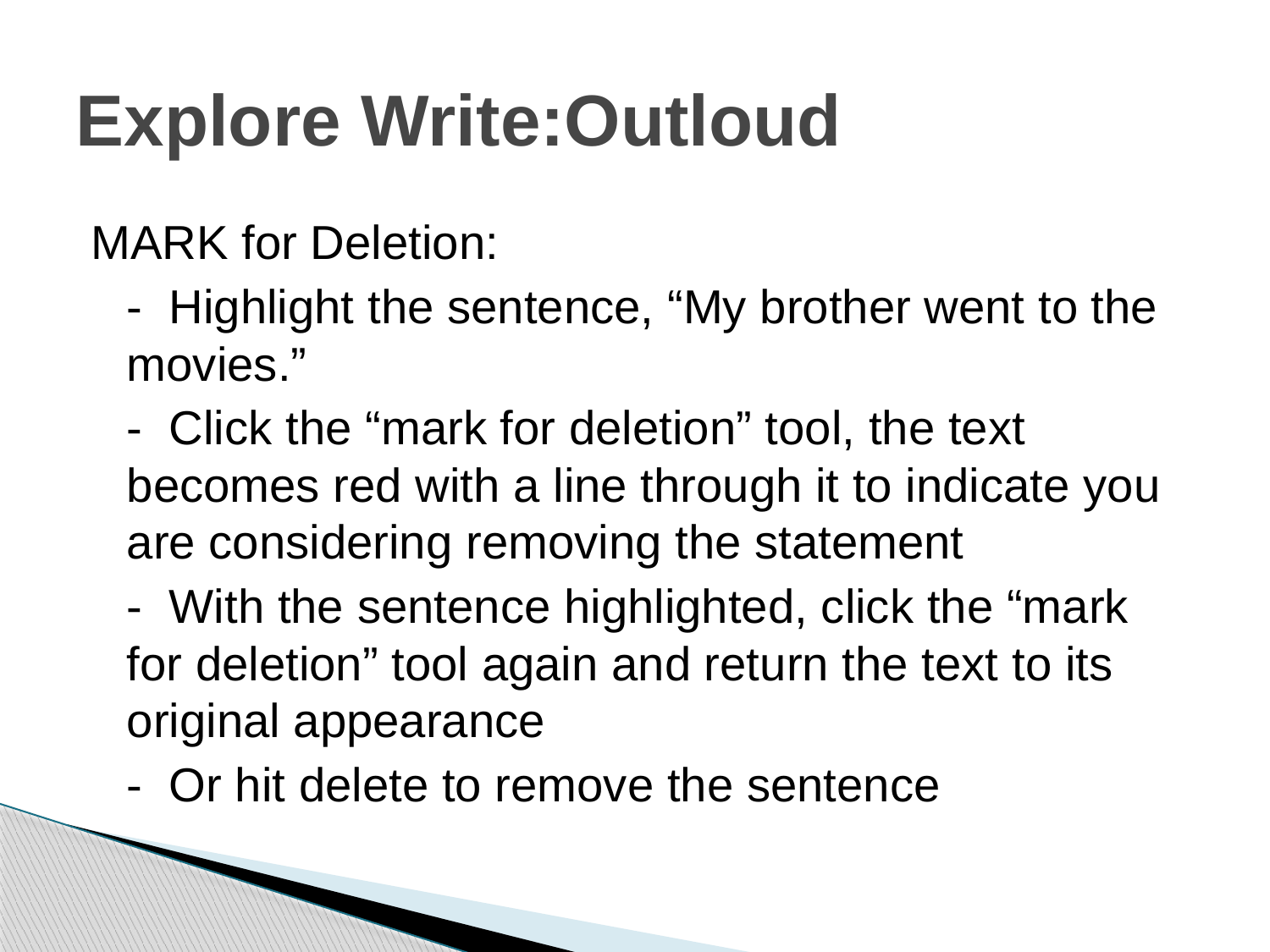

# Explore Write:Outloud
MARK for Deletion:
	-  Highlight the sentence, “My brother went to the movies.”
	-  Click the “mark for deletion” tool, the text becomes red with a line through it to indicate you are considering removing the statement
	-  With the sentence highlighted, click the “mark for deletion” tool again and return the text to its original appearance
	-  Or hit delete to remove the sentence